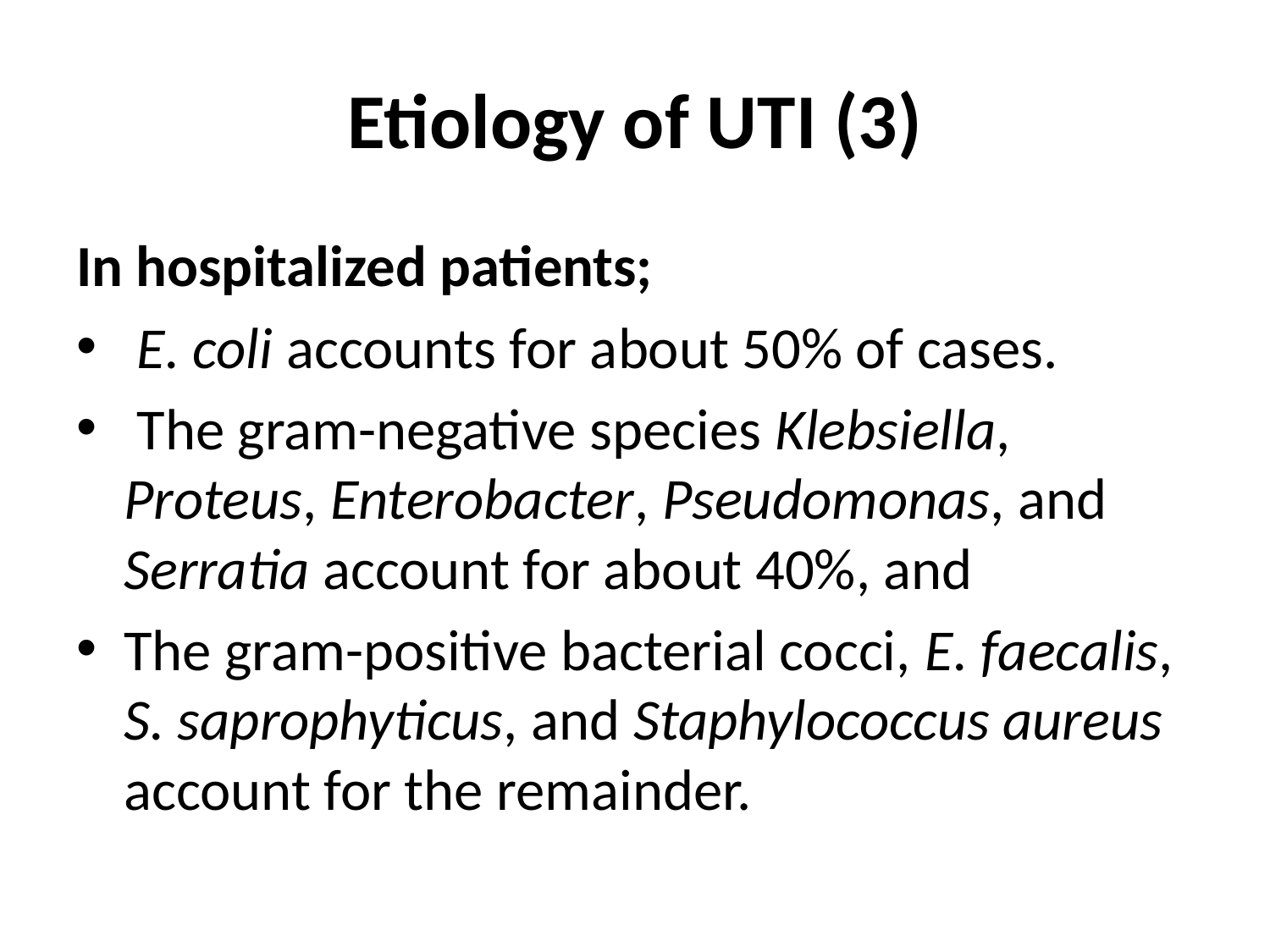

# Etiology of UTI (3)
In hospitalized patients;
 E. coli accounts for about 50% of cases.
 The gram-negative species Klebsiella, Proteus, Enterobacter, Pseudomonas, and Serratia account for about 40%, and
The gram-positive bacterial cocci, E. faecalis, S. saprophyticus, and Staphylococcus aureus account for the remainder.